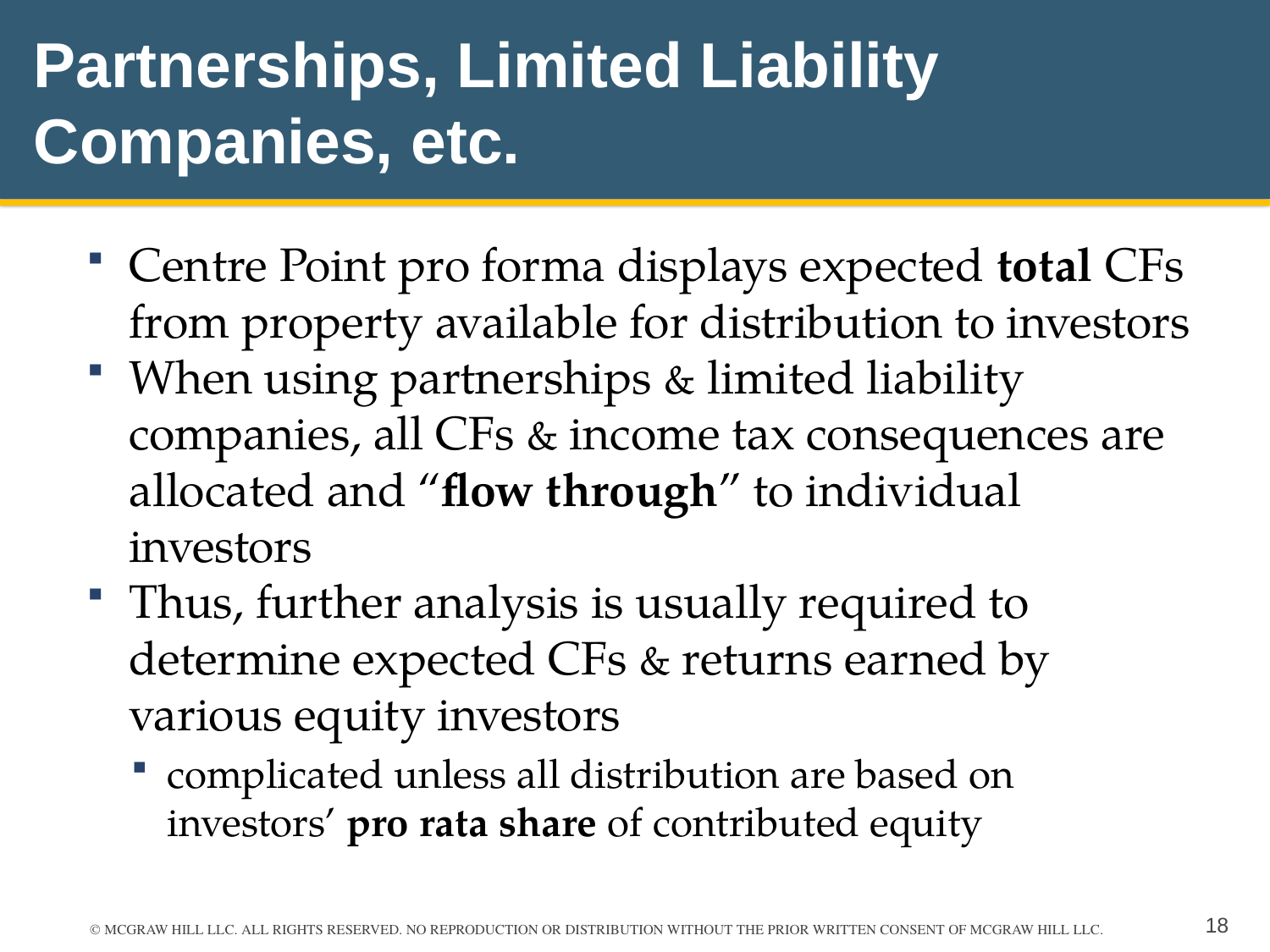

# Partnerships, Limited Liability Companies, etc.
Centre Point pro forma displays expected total CFs from property available for distribution to investors
When using partnerships & limited liability companies, all CFs & income tax consequences are allocated and “flow through” to individual investors
Thus, further analysis is usually required to determine expected CFs & returns earned by various equity investors
complicated unless all distribution are based on investors’ pro rata share of contributed equity
© MCGRAW HILL LLC. ALL RIGHTS RESERVED. NO REPRODUCTION OR DISTRIBUTION WITHOUT THE PRIOR WRITTEN CONSENT OF MCGRAW HILL LLC.
18